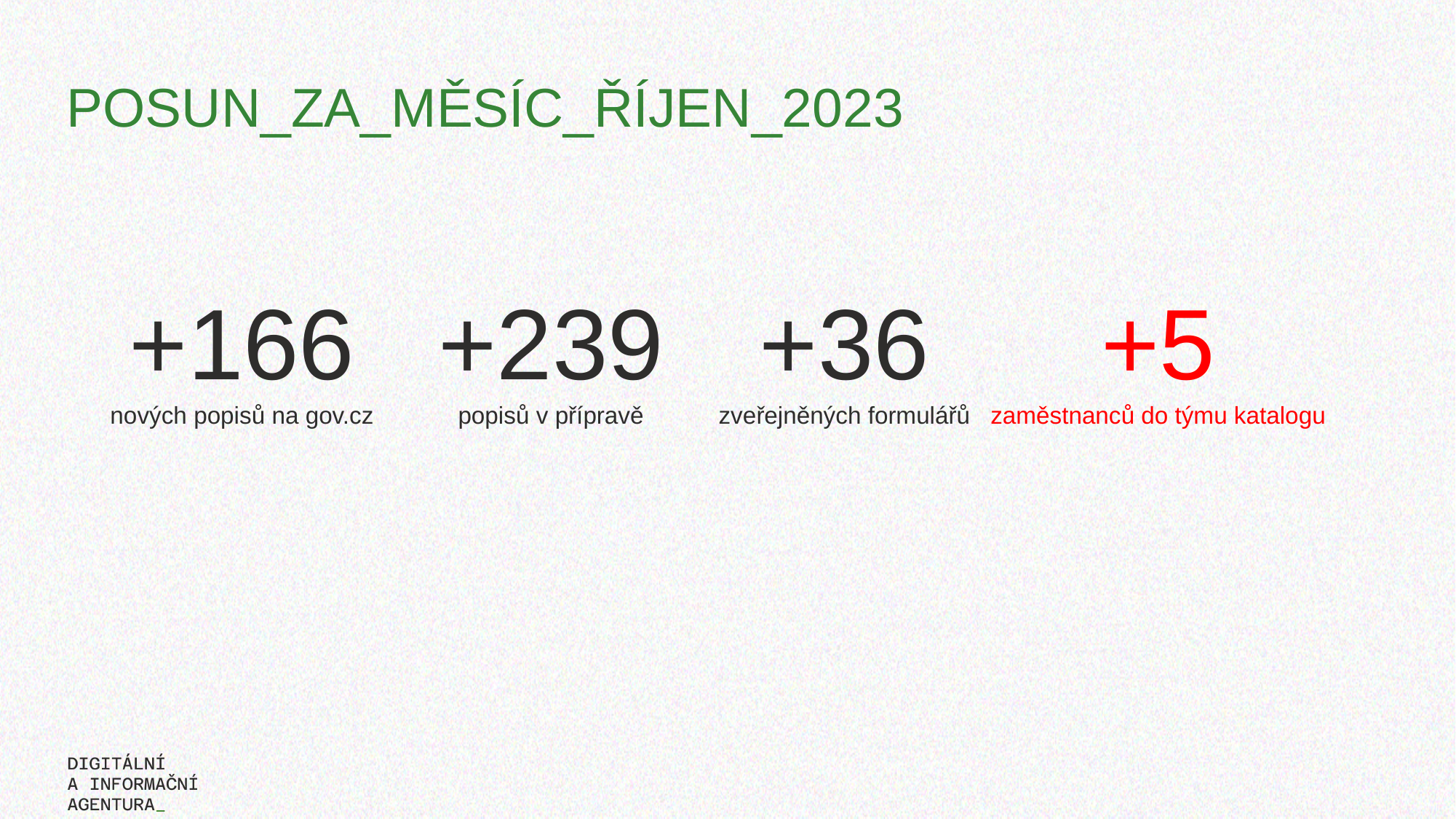

# Posun_za_měsíc_říjen_2023
+166
nových popisů na gov.cz
+239
popisů v přípravě
+36
zveřejněných formulářů
+5
zaměstnanců do týmu katalogu